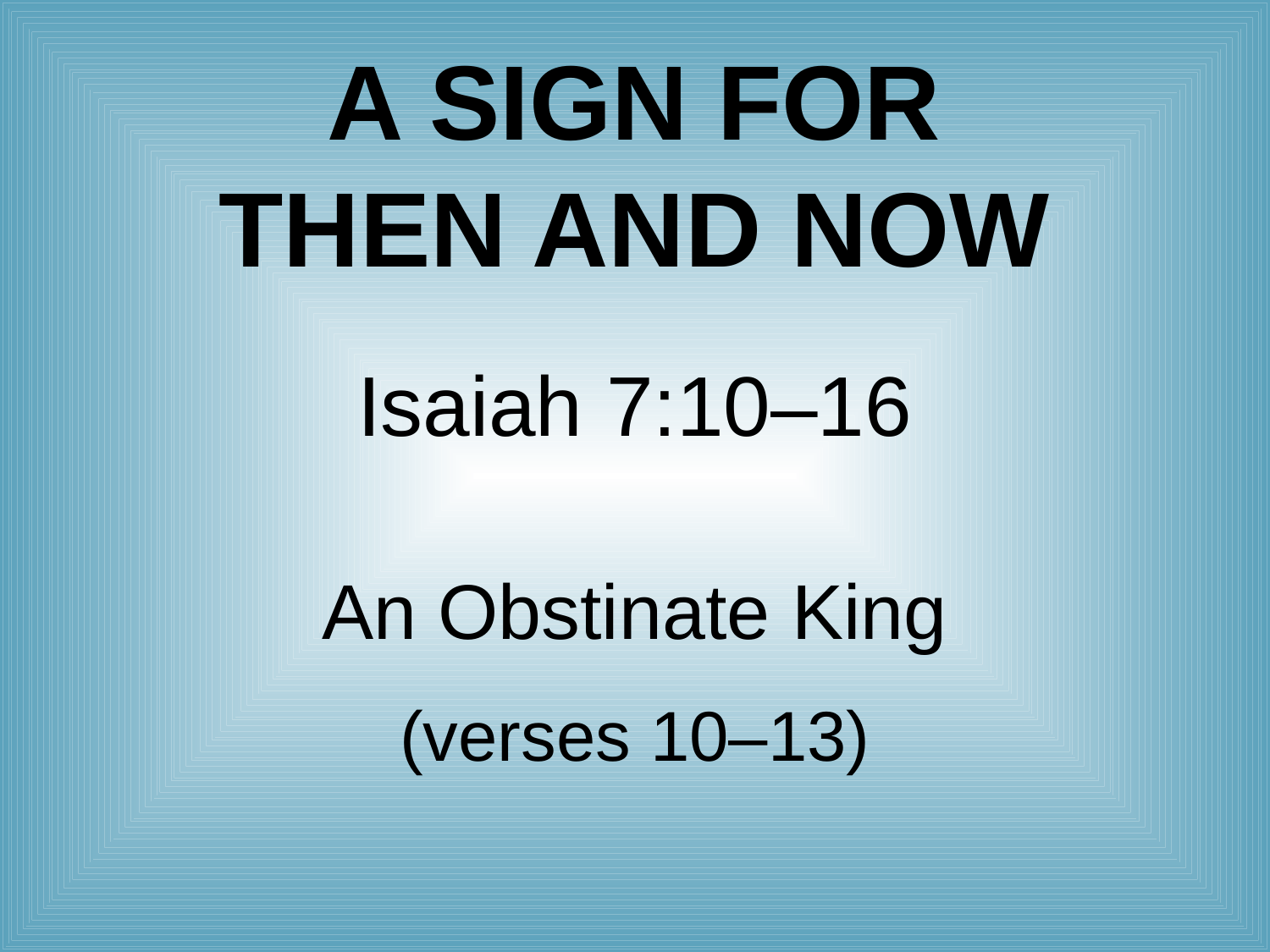

# A Sign for Then and Now
Isaiah 7:10–16

An Obstinate King
(verses 10–13)